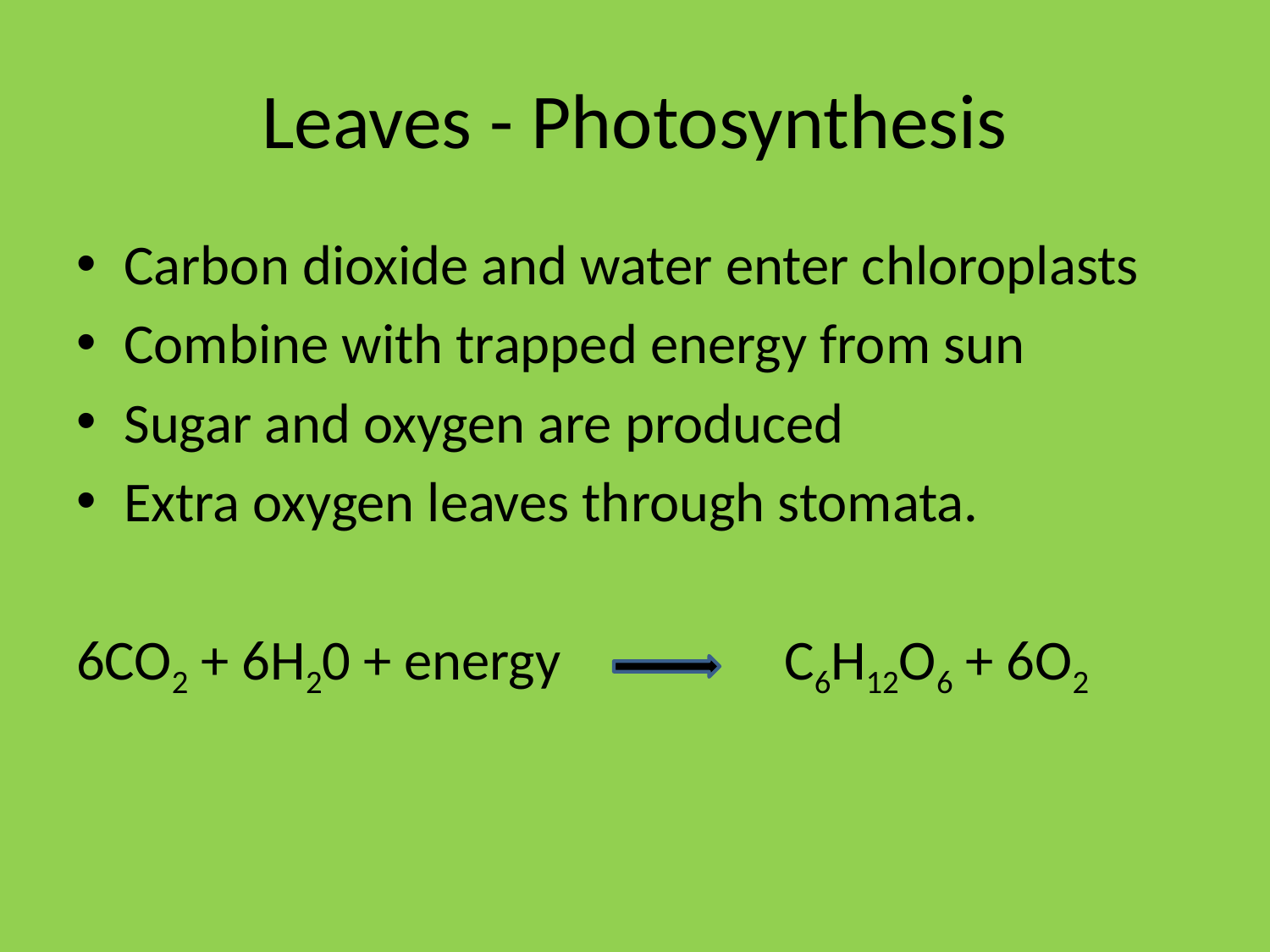

# Leaves - Photosynthesis
Carbon dioxide and water enter chloroplasts
Combine with trapped energy from sun
Sugar and oxygen are produced
Extra oxygen leaves through stomata.

6CO2 + 6H20 + energy 	 	  C6H12O6 + 6O2